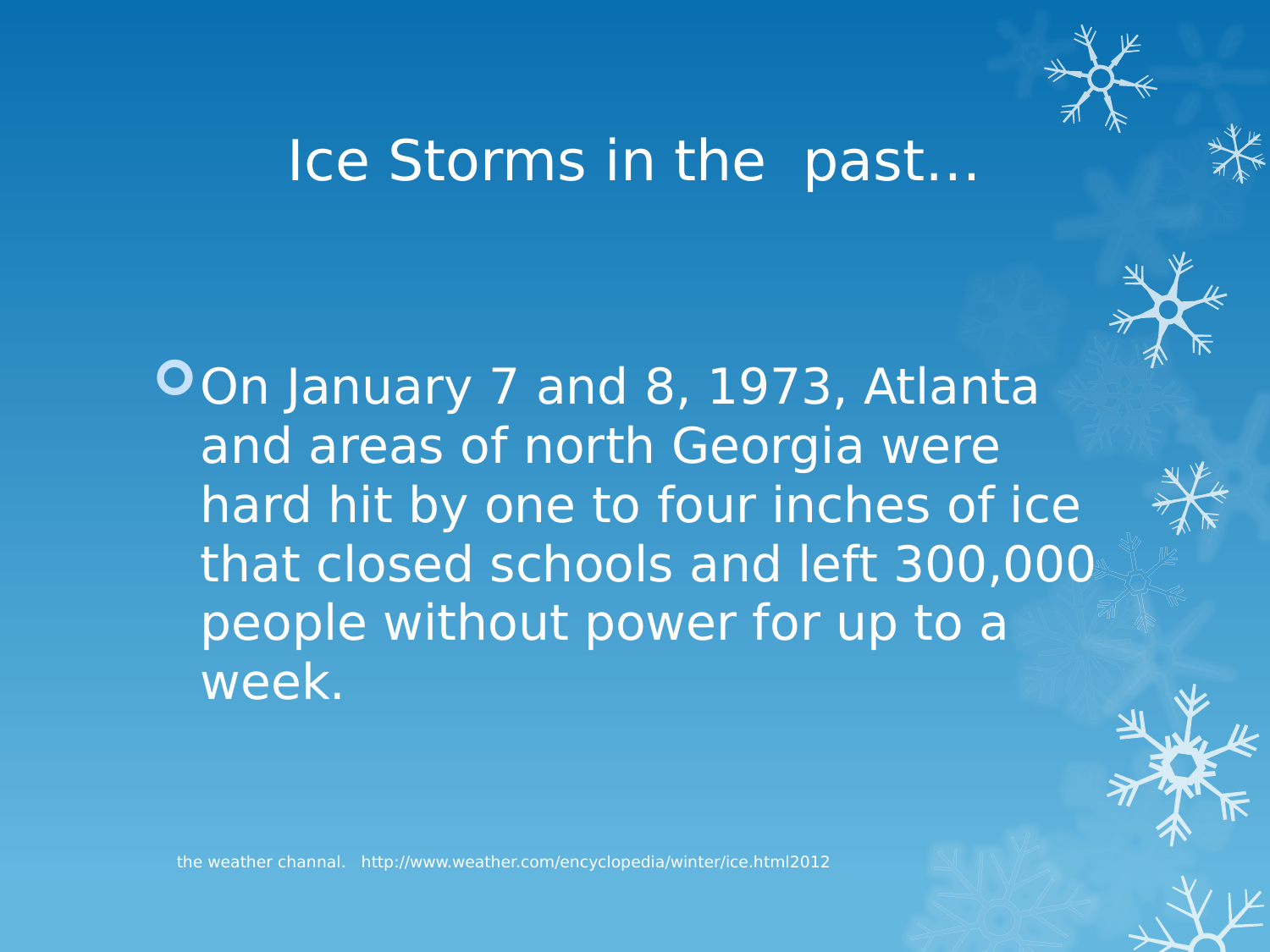

# Ice Storms in the  past…
On January 7 and 8, 1973, Atlanta and areas of north Georgia were hard hit by one to four inches of ice that closed schools and left 300,000 people without power for up to a week.
the weather channal.   http://www.weather.com/encyclopedia/winter/ice.html2012